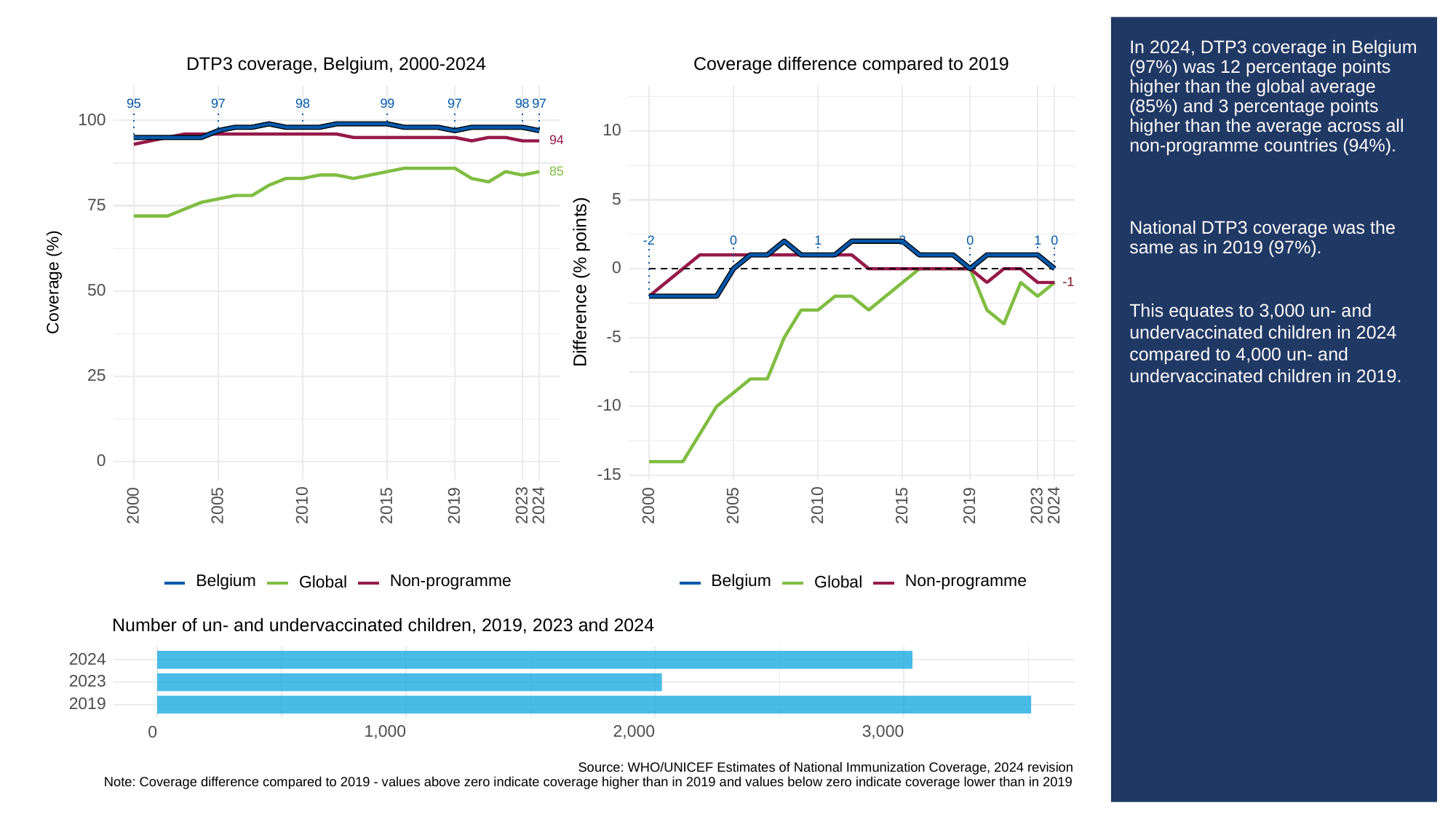

# In 2024, DTP3 coverage in Belgium (97%) was 12 percentage points higher than the global average (85%) and 3 percentage points higher than the average across all non-programme countries (94%).

National DTP3 coverage was the same as in 2019 (97%).

This equates to 3,000 un- and undervaccinated children in 2024 compared to 4,000 un- and undervaccinated children in 2019.

Coverage difference compared to 2019
DTP3 coverage, Belgium, 2000-2024

95
97
98
99
97
98
97

100

10

94

85

5
75

0
0
0
-2
1
2
1

0

Difference (% points)
Coverage (%)
-1
-1
50

-5

25

-10

0

-15

2023
2023
2000
2005
2010
2015
2019
2024
2000
2005
2010
2015
2019
2024
Belgium
Non-programme
Belgium
Non-programme
Global
Global

Number of un- and undervaccinated children, 2019, 2023 and 2024

2024

2023

2019

1,000
2,000
3,000
0
Source: WHO/UNICEF Estimates of National Immunization Coverage, 2024 revision
Note: Coverage difference compared to 2019 - values above zero indicate coverage higher than in 2019 and values below zero indicate coverage lower than in 2019